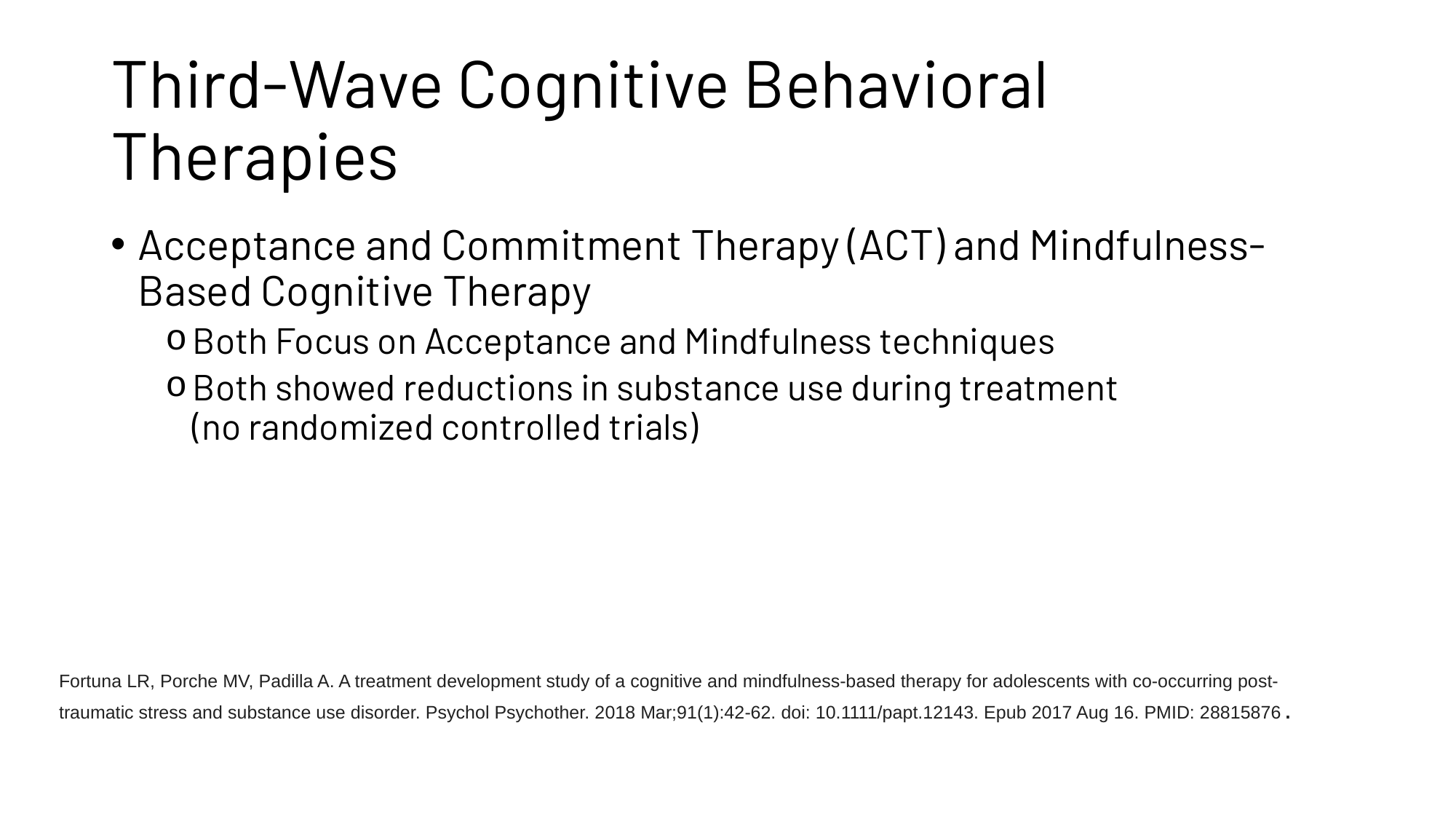

# Third-Wave Cognitive Behavioral Therapies
Acceptance and Commitment Therapy (ACT) and Mindfulness-Based Cognitive Therapy
Both Focus on Acceptance and Mindfulness techniques
Both showed reductions in substance use during treatment  (no randomized controlled trials)
Fortuna LR, Porche MV, Padilla A. A treatment development study of a cognitive and mindfulness-based therapy for adolescents with co-occurring post-traumatic stress and substance use disorder. Psychol Psychother. 2018 Mar;91(1):42-62. doi: 10.1111/papt.12143. Epub 2017 Aug 16. PMID: 28815876.